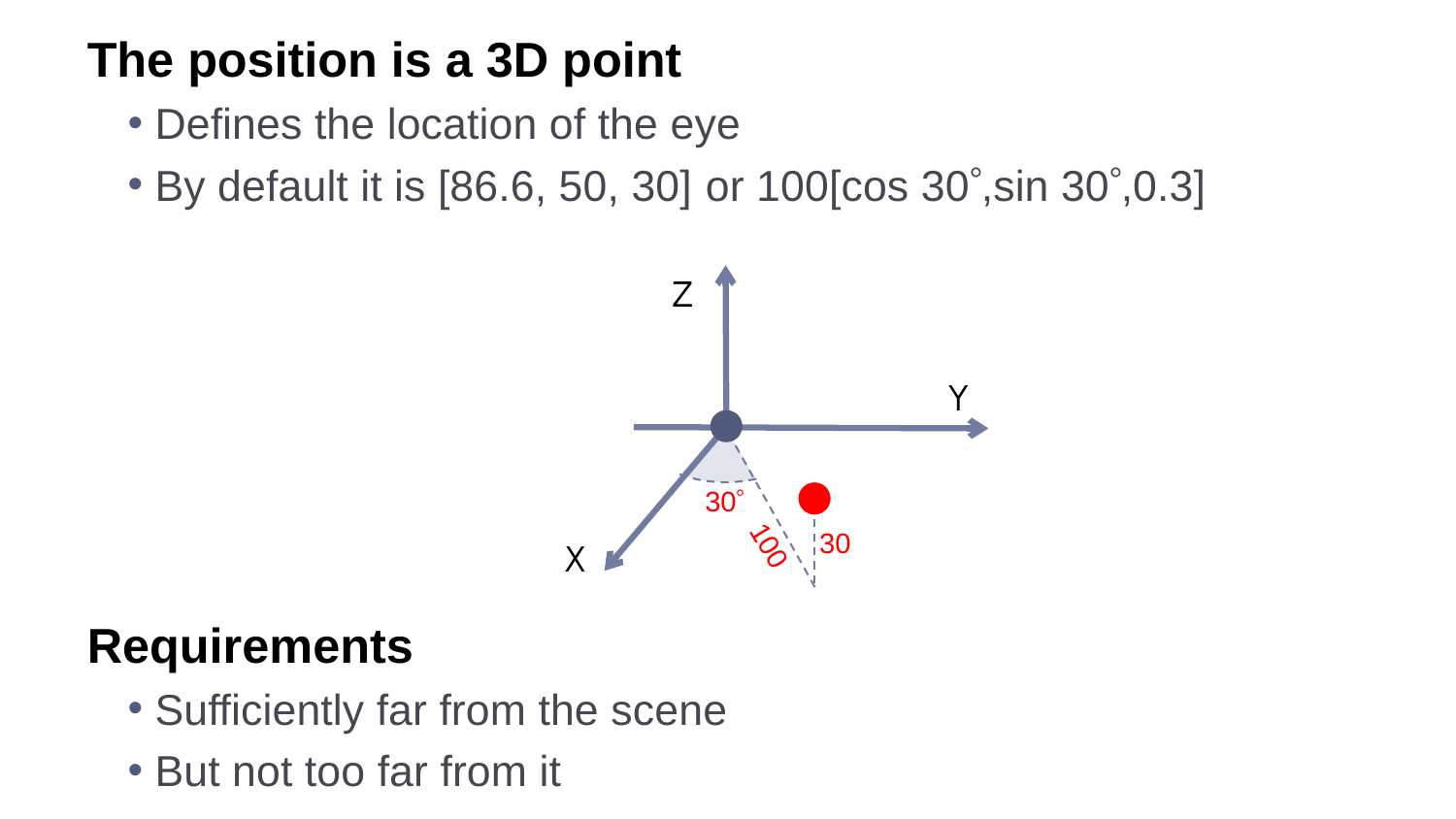

The position is a 3D point
Defines the location of the eye
By default it is [86.6, 50, 30] or 100[cos 30°,sin 30°,0.3]

Requirements
Sufficiently far from the scene
But not too far from it

Z
Y

30°

30
100
X